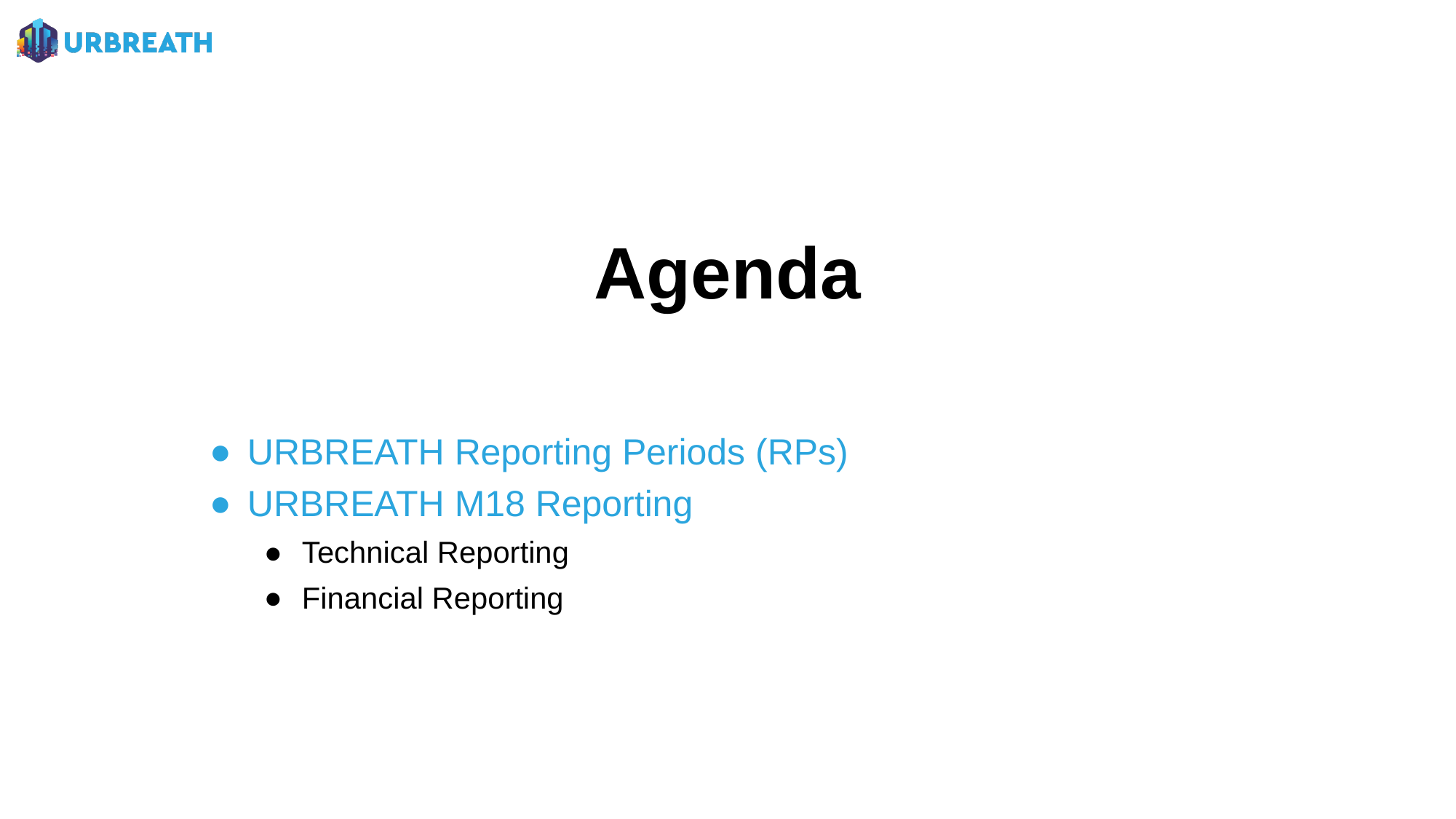

# Agenda
URBREATH Reporting Periods (RPs)
URBREATH M18 Reporting
Technical Reporting
Financial Reporting